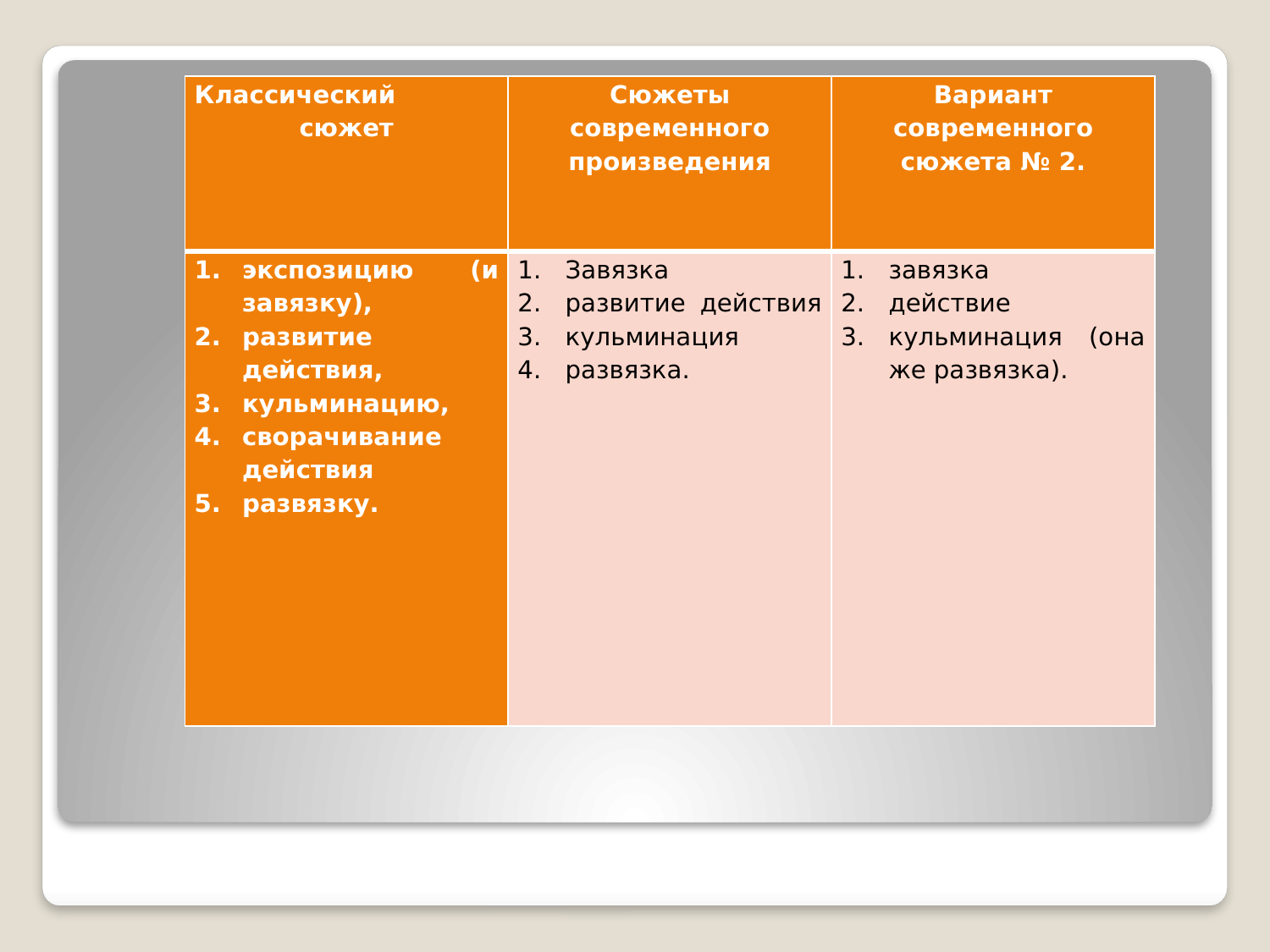

| Классический сюжет | Сюжеты современного произведения | Вариант современного сюжета № 2. |
| --- | --- | --- |
| экспозицию (и завязку), развитие действия, кульминацию, сворачивание действия развязку. | Завязка развитие действия кульминация развязка. | завязка действие кульминация (она же развязка). |
#